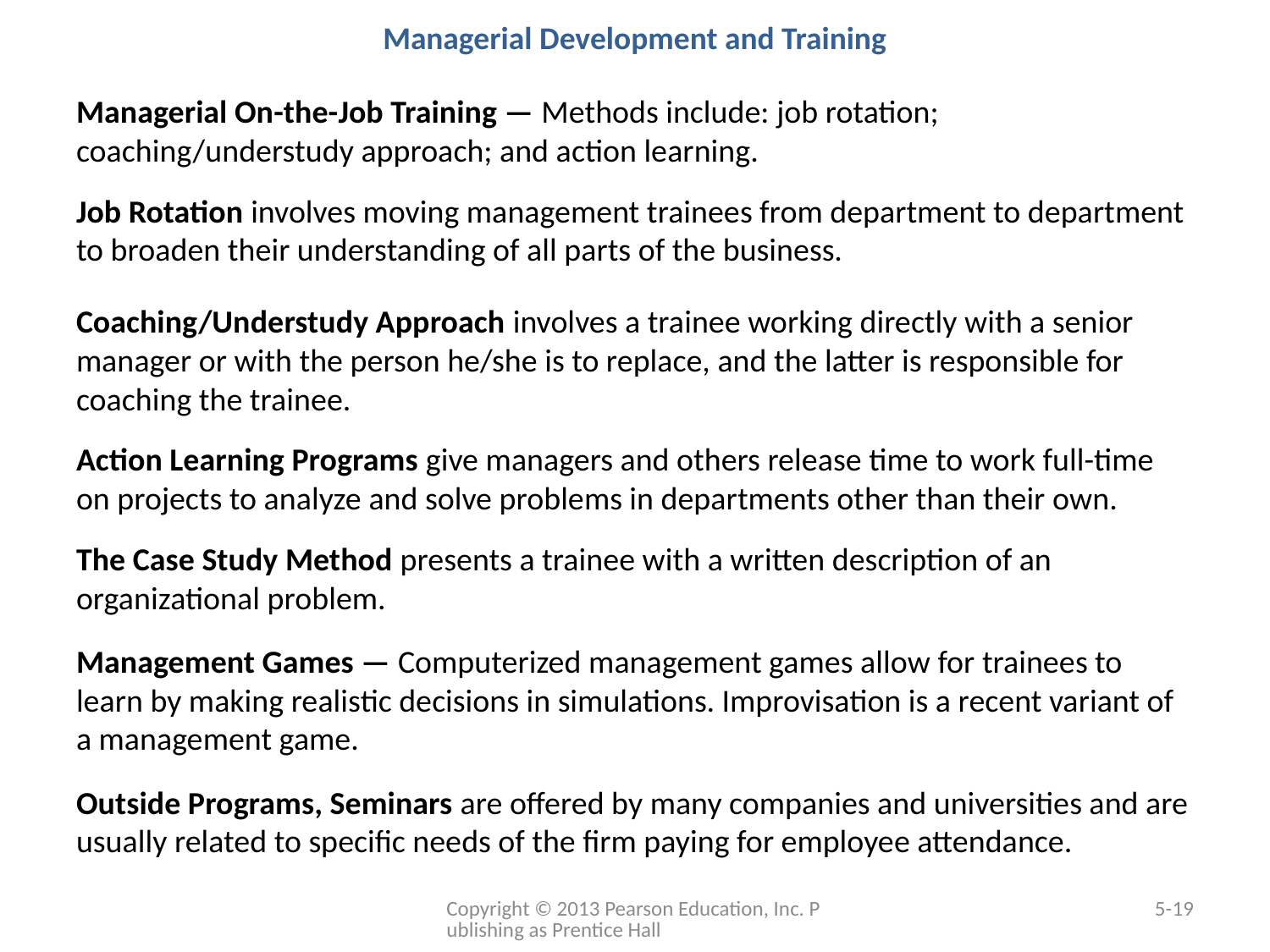

# Managerial Development and Training
Managerial On-the-Job Training — Methods include: job rotation; coaching/understudy approach; and action learning.

Job Rotation involves moving management trainees from department to department to broaden their understanding of all parts of the business.

Coaching/Understudy Approach involves a trainee working directly with a senior manager or with the person he/she is to replace, and the latter is responsible for coaching the trainee.

Action Learning Programs give managers and others release time to work full-time on projects to analyze and solve problems in departments other than their own.

The Case Study Method presents a trainee with a written description of an organizational problem.

Management Games — Computerized management games allow for trainees to learn by making realistic decisions in simulations. Improvisation is a recent variant of a management game.

Outside Programs, Seminars are offered by many companies and universities and are usually related to specific needs of the firm paying for employee attendance.

Copyright © 2013 Pearson Education, Inc. Publishing as Prentice Hall
5-19